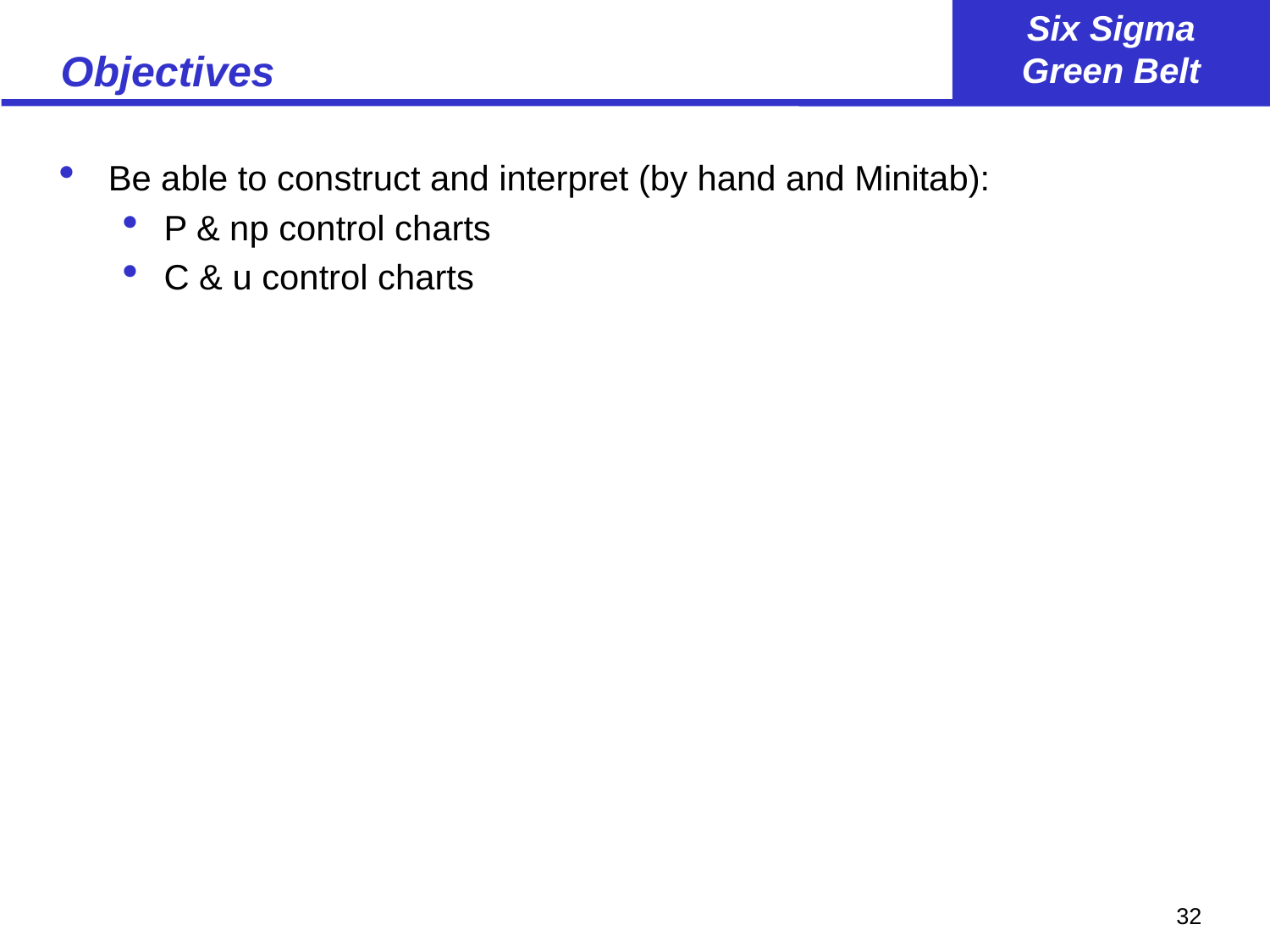

# Objectives
Be able to construct and interpret (by hand and Minitab):
P & np control charts
C & u control charts